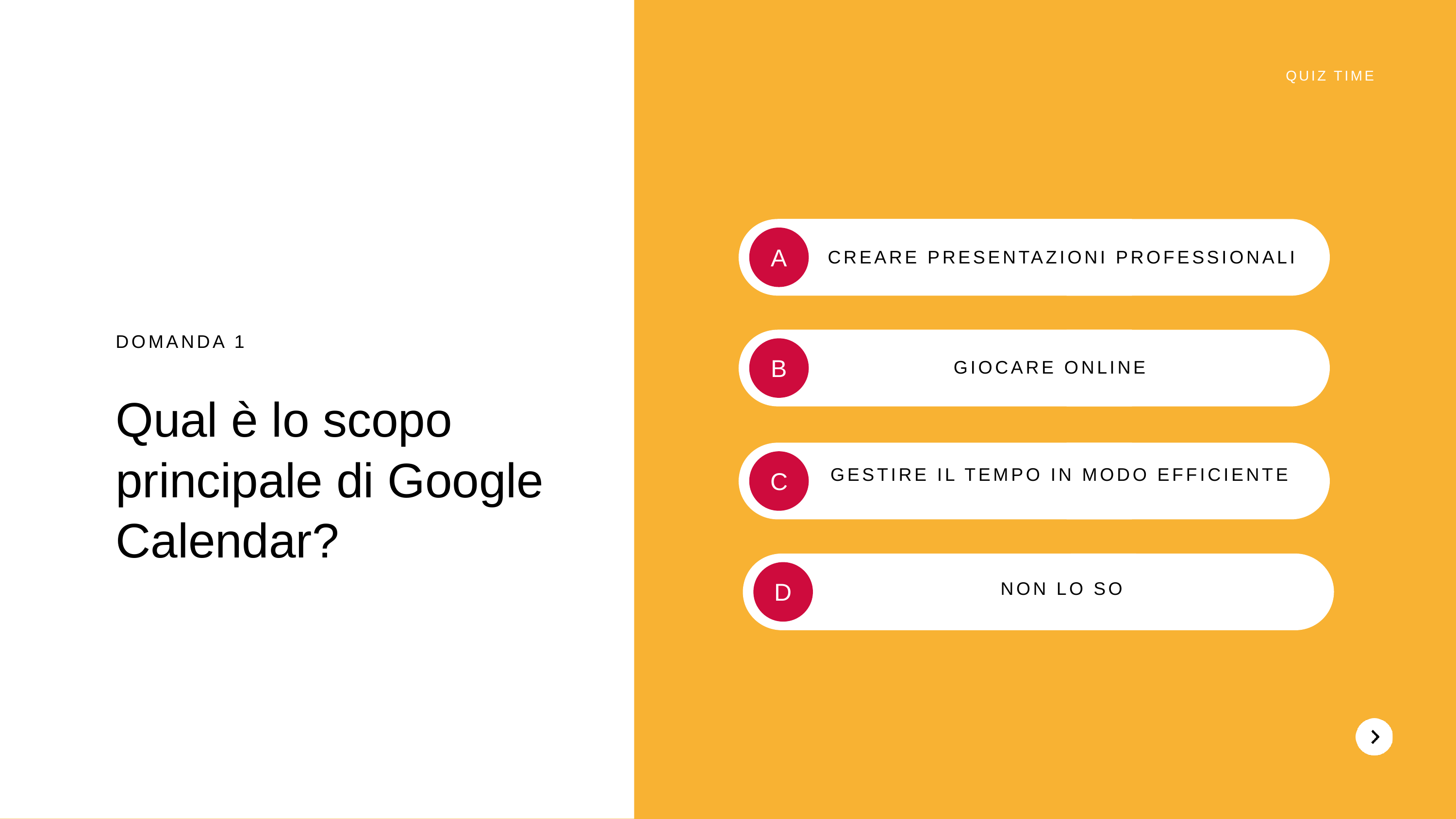

QUIZ TIME

A
CREARE PRESENTAZIONI PROFESSIONALI

DOMANDA 1
Qual è lo scopo principale di Google Calendar?

B
GIOCARE ONLINE

GESTIRE IL TEMPO IN MODO EFFICIENTE
C

D
NON LO SO